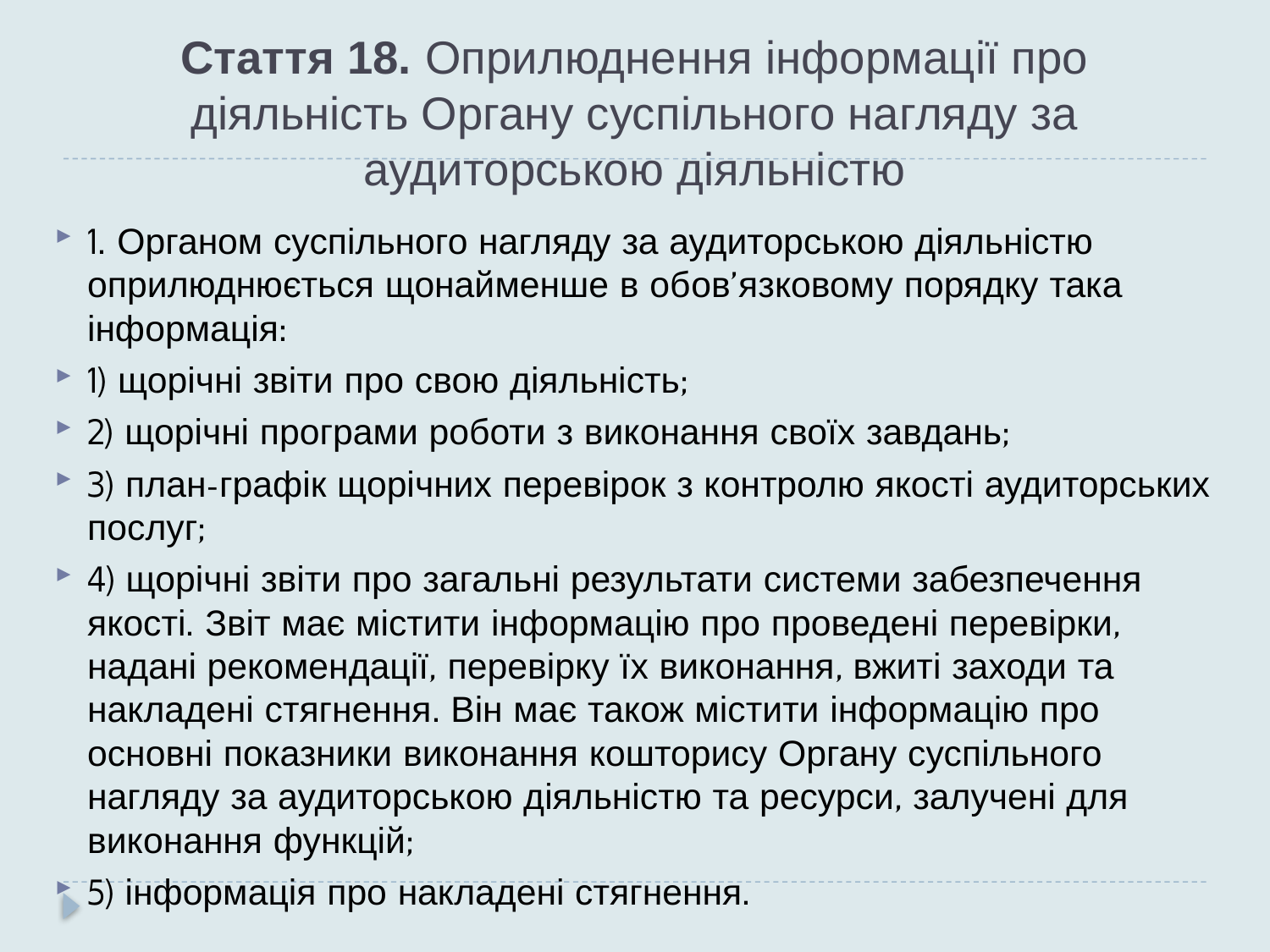

# Стаття 18. Оприлюднення інформації про діяльність Органу суспільного нагляду за аудиторською діяльністю
1. Органом суспільного нагляду за аудиторською діяльністю оприлюднюється щонайменше в обов’язковому порядку така інформація:
1) щорічні звіти про свою діяльність;
2) щорічні програми роботи з виконання своїх завдань;
3) план-графік щорічних перевірок з контролю якості аудиторських послуг;
4) щорічні звіти про загальні результати системи забезпечення якості. Звіт має містити інформацію про проведені перевірки, надані рекомендації, перевірку їх виконання, вжиті заходи та накладені стягнення. Він має також містити інформацію про основні показники виконання кошторису Органу суспільного нагляду за аудиторською діяльністю та ресурси, залучені для виконання функцій;
5) інформація про накладені стягнення.